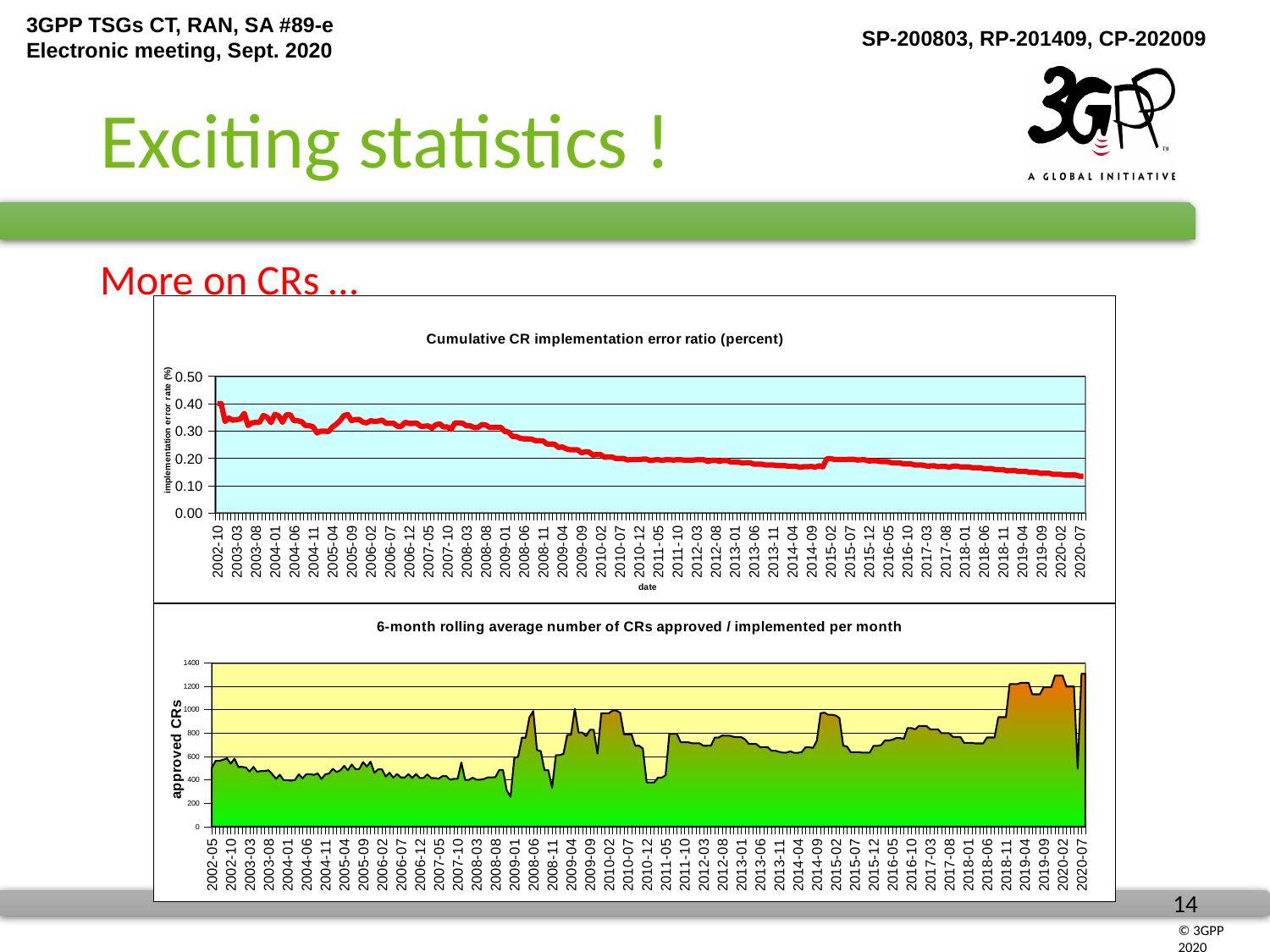

# Exciting statistics !
More on CRs …

### Chart: Cumulative CR implementation error ratio (percent)

| Category | cumulative error ratio (percent) |
|---|---|
| 2002-10 | 0.40019209220425805 |
| 2002-11 | 0.39993847100446084 |
| 2002-12 | 0.33470648815653964 |
| 2003-01 | 0.34757981462409887 |
| 2003-02 | 0.33923859781379573 |
| 2003-03 | 0.34163544192197487 |
| 2003-04 | 0.3435688211294825 |
| 2003-05 | 0.36504187245007513 |
| 2003-06 | 0.32009037845980043 |
| 2003-07 | 0.3295048013556769 |
| 2003-08 | 0.331705519211278 |
| 2003-09 | 0.3314072059823249 |
| 2003-10 | 0.35690006798096535 |
| 2003-11 | 0.3506721215663355 |
| 2003-12 | 0.33054039511107697 |
| 2004-01 | 0.3612883388423399 |
| 2004-02 | 0.35571028532505866 |
| 2004-03 | 0.3317568998376509 |
| 2004-04 | 0.3597371151850571 |
| 2004-05 | 0.3597371151850571 |
| 2004-06 | 0.33749363219561895 |
| 2004-07 | 0.33749363219561895 |
| 2004-08 | 0.3340476490608849 |
| 2004-09 | 0.3194888178913738 |
| 2004-10 | 0.3194888178913738 |
| 2004-11 | 0.31512605042016806 |
| 2004-12 | 0.29296875 |
| 2005-01 | 0.29996250468691416 |
| 2005-02 | 0.29996250468691416 |
| 2005-03 | 0.2980701222592705 |
| 2005-04 | 0.3146067415730337 |
| 2005-05 | 0.32459425717852686 |
| 2005-06 | 0.33763470699782616 |
| 2005-07 | 0.35613523888811804 |
| 2005-08 | 0.360760371860691 |
| 2005-09 | 0.3375308321433208 |
| 2005-10 | 0.3418581505041326 |
| 2005-11 | 0.3424657534246575 |
| 2005-12 | 0.33219866300291184 |
| 2006-01 | 0.3297374313047018 |
| 2006-02 | 0.33787909627518825 |
| 2006-03 | 0.33491704961445595 |
| 2006-04 | 0.336192905170415 |
| 2006-05 | 0.3400571914367416 |
| 2006-06 | 0.32854664254863597 |
| 2006-07 | 0.32854664254863597 |
| 2006-08 | 0.32854664254863597 |
| 2006-09 | 0.31718061674008813 |
| 2006-10 | 0.31718061674008813 |
| 2006-11 | 0.33238864980231625 |
| 2006-12 | 0.3278134504900304 |
| 2007-01 | 0.3278134504900304 |
| 2007-02 | 0.32913518052057095 |
| 2007-03 | 0.3174911718016004 |
| 2007-04 | 0.3174911718016004 |
| 2007-05 | 0.3189227498228207 |
| 2007-06 | 0.3107133979617201 |
| 2007-07 | 0.3231419338801889 |
| 2007-08 | 0.3262490678598061 |
| 2007-09 | 0.3150882247029168 |
| 2007-10 | 0.3150882247029168 |
| 2007-11 | 0.30581930447952466 |
| 2007-12 | 0.3296321998612075 |
| 2008-01 | 0.3296321998612075 |
| 2008-02 | 0.32859654685383216 |
| 2008-03 | 0.31904175528937645 |
| 2008-04 | 0.31904175528937645 |
| 2008-05 | 0.31267843062617257 |
| 2008-06 | 0.3125757861550484 |
| 2008-07 | 0.3233542615397052 |
| 2008-08 | 0.32229473853839335 |
| 2008-09 | 0.3131551023577215 |
| 2008-10 | 0.3131551023577215 |
| 2008-11 | 0.3131551023577215 |
| 2008-12 | 0.3131551023577215 |
| 2009-01 | 0.29779484150423313 |
| 2008-02 | 0.2964233219010289 |
| 2008-03 | 0.28007314306876835 |
| 2008-04 | 0.28007314306876835 |
| 2008-05 | 0.2734463276836158 |
| 2008-06 | 0.2714708785784798 |
| 2008-07 | 0.2714708785784798 |
| 2008-08 | 0.27072985188168436 |
| 2008-09 | 0.2646420824295011 |
| 2009-10 | 0.2646420824295011 |
| 2008-11 | 0.2637894873402668 |
| 2008-12 | 0.25289167115791217 |
| 2009-01 | 0.25289167115791217 |
| 2009-02 | 0.251909973157134 |
| 2009-03 | 0.24009603841536614 |
| 2009-04 | 0.2420640387302462 |
| 2009-05 | 0.23518614122640968 |
| 2009-06 | 0.23175626024532248 |
| 2009-07 | 0.23175626024532248 |
| 2009-08 | 0.23175626024532248 |
| 2009-09 | 0.2204854264510809 |
| 2009-10 | 0.22407055533646433 |
| 2009-11 | 0.22303506111160676 |
| 2009-12 | 0.21224572961592011 |
| 2010-01 | 0.2139436954528475 |
| 2010-02 | 0.2139436954528475 |
| 2010-03 | 0.2040684115055714 |
| 2010-04 | 0.20568800207307592 |
| 2010-05 | 0.20521604240054295 |
| 2010-06 | 0.1995851144078451 |
| 2010-07 | 0.1995851144078451 |
| 2010-08 | 0.1995851144078451 |
| 2010-09 | 0.19423958238489789 |
| 2010-10 | 0.19575707912227988 |
| 2010-11 | 0.19575707912227988 |
| 2010-12 | 0.19575707912227988 |
| 2011-01 | 0.1972745758596619 |
| 2011-02 | 0.1972745758596619 |
| 2011-03 | 0.19148407466417203 |
| 2011-04 | 0.19440749565141127 |
| 2011-05 | 0.19553194904495777 |
| 2011-06 | 0.19246009283369184 |
| 2011-07 | 0.19529038831654025 |
| 2011-08 | 0.19529038831654025 |
| 2011-09 | 0.1938250900393149 |
| 2011-10 | 0.1951997360679625 |
| 2011-11 | 0.1948862934548399 |
| 2011-12 | 0.19348812383239924 |
| 2012-01 | 0.19348812383239924 |
| 2012-02 | 0.19348812383239924 |
| 2012-03 | 0.1950559810665661 |
| 2012-04 | 0.1950559810665661 |
| 2012-05 | 0.19475460919241755 |
| 2012-06 | 0.18865551502955602 |
| 2012-07 | 0.19242862533014715 |
| 2012-08 | 0.19343088613954657 |
| 2012-09 | 0.1888041585954932 |
| 2012-10 | 0.1924821616850158 |
| 2012-11 | 0.19233360692891008 |
| 2012-12 | 0.1866780813773751 |
| 2013-01 | 0.1866780813773751 |
| 2013-02 | 0.1866780813773751 |
| 2013-03 | 0.18295169842102196 |
| 2013-04 | 0.18411699586319408 |
| 2013-05 | 0.18399906835914756 |
| 2013-06 | 0.17916269787272646 |
| 2013-07 | 0.17916269787272646 |
| 2013-08 | 0.17916269787272646 |
| 2013-09 | 0.1761191367932941 |
| 2013-10 | 0.1761191367932941 |
| 2013-11 | 0.1761191367932941 |
| 2013-12 | 0.17394140348969941 |
| 2014-01 | 0.17394140348969941 |
| 2014-02 | 0.1738129121267096 |
| 2014-03 | 0.1711229946524064 |
| 2014-04 | 0.1711229946524064 |
| 2014-05 | 0.17104798965159662 |
| 2014-06 | 0.16760707072810177 |
| 2014-07 | 0.16968914614087321 |
| 2014-08 | 0.1696220446220446 |
| 2014-09 | 0.17057874200731343 |
| 2014-10 | 0.16814676090940212 |
| 2014-11 | 0.17304519296551168 |
| 2014-12 | 0.16895874263261296 |
| 2015-01 | 0.19842829076620824 |
| 2015-02 | 0.1994106090373281 |
| 2015-03 | 0.196176965152013 |
| 2015-04 | 0.196176965152013 |
| 2015-05 | 0.19612389619925416 |
| 2015-06 | 0.19598746437667466 |
| 2015-07 | 0.1969342637214895 |
| 2015-08 | 0.19692121258023593 |
| 2015-09 | 0.19389058232426334 |
| 2015-10 | 0.1948227485854377 |
| 2015-11 | 0.19476828165916482 |
| 2015-12 | 0.19040851280929996 |
| 2016-01 | 0.19131955832513392 |
| 2016-02 | 0.19124289669240857 |
| 2016-03 | 0.1880018979239219 |
| 2013-04 | 0.1880018979239219 |
| 2016-05 | 0.18788919905518575 |
| 2016-06 | 0.18370774721813982 |
| 2016-07 | 0.18370774721813982 |
| 2016-08 | 0.18370774721813982 |
| 2016-09 | 0.1798545747295758 |
| 2016-10 | 0.1798545747295758 |
| 2016-11 | 0.1798545747295758 |
| 2016-12 | 0.17576457590518757 |
| 2017-01 | 0.17576457590518757 |
| 2017-02 | 0.17576457590518757 |
| 2017-03 | 0.17247326664367024 |
| 2017-04 | 0.17247326664367024 |
| 2017-05 | 0.173294567913402 |
| 2017-06 | 0.16978201919904728 |
| 2017-07 | 0.17058667331847405 |
| 2017-08 | 0.17058667331847405 |
| 2017-09 | 0.16777859556652974 |
| 2017-10 | 0.17173563791479696 |
| 2017-11 | 0.17173563791479696 |
| 2017-12 | 0.16877440228973198 |
| 2018-01 | 0.16877440228973198 |
| 2018-02 | 0.16877440228973198 |
| 2018-03 | 0.1661205867042288 |
| 2018-04 | 0.1661205867042288 |
| 2018-05 | 0.1661205867042288 |
| 2018-06 | 0.1629740893728877 |
| 2018-07 | 0.1629740893728877 |
| 2018-08 | 0.1629740893728877 |
| 2018-09 | 0.1592695618986106 |
| 2018-10 | 0.1592695618986106 |
| 2018-11 | 0.1592695618986106 |
| 2018-12 | 0.1544890825341905 |
| 2019-01 | 0.15519880397251984 |
| 2019-02 | 0.1559096151381829 |
| 2019-03 | 0.1524729865211095 |
| 2019-04 | 0.1524729865211095 |
| 2019-05 | 0.1524729865211095 |
| 2019-06 | 0.14872261534491424 |
| 2019-07 | 0.14872261534491424 |
| 2019-08 | 0.14872261534491424 |
| 2019-09 | 0.14524087436332767 |
| 2019-10 | 0.14590407470288624 |
| 2019-11 | 0.14590407470288624 |
| 2019-12 | 0.14192815854665566 |
| 2020-01 | 0.14192815854665566 |
| 2020-02 | 0.14192815854665566 |
| 2020-03 | 0.13925989694767626 |
| 2020-04 | 0.13925989694767626 |
| 2020-05 | 0.13925989694767626 |
| 2020-06 | 0.13925989694767626 |
| 2020-07 | 0.13508783779634895 |
| 2020-08 | 0.13508783779634895 |

### Chart: 6-month rolling average number of CRs approved / implemented per month

| Category | monthly CRs |
|---|---|
| 2002-05 | 502.6666666666667 |
| 2002-06 | 562.5 |
| 2002-07 | 562.5 |
| 2002-08 | 572.0 |
| 2002-09 | 584.3333333333334 |
| 2002-10 | 538.5 |
| 2002-11 | 580.8333333333334 |
| 2002-12 | 510.8333333333333 |
| 2003-01 | 510.8333333333333 |
| 2003-02 | 505.6666666666667 |
| 2003-03 | 471.1666666666667 |
| 2003-04 | 511.1666666666667 |
| 2003-05 | 468.8333333333333 |
| 2003-06 | 475.6666666666667 |
| 2003-07 | 475.6666666666667 |
| 2003-08 | 482.3333333333333 |
| 2003-09 | 449.0 |
| 2003-10 | 409.0 |
| 2003-11 | 443.8333333333333 |
| 2003-12 | 397.8333333333333 |
| 2004-01 | 397.8333333333333 |
| 2004-02 | 393.3333333333333 |
| 2004-03 | 399.8333333333333 |
| 2004-04 | 447.8333333333333 |
| 2004-05 | 413.0 |
| 2004-06 | 449.1666666666667 |
| 2004-07 | 449.1666666666667 |
| 2004-08 | 442.1666666666667 |
| 2004-09 | 455.8333333333333 |
| 2004-10 | 407.8333333333333 |
| 2004-11 | 446.8333333333333 |
| 2004-12 | 454.6666666666667 |
| 2005-01 | 494.1666666666667 |
| 2005-02 | 467.1666666666667 |
| 2005-03 | 482.0 |
| 2005-04 | 520.5 |
| 2005-05 | 481.5 |
| 2005-06 | 531.5 |
| 2005-07 | 492.0 |
| 2005-08 | 492.0 |
| 2005-09 | 552.5 |
| 2005-10 | 514.0 |
| 2005-11 | 555.8333333333334 |
| 2005-12 | 460.3333333333333 |
| 2006-01 | 490.6666666666667 |
| 2006-02 | 490.6666666666667 |
| 2006-03 | 428.1666666666667 |
| 2006-04 | 461.5 |
| 2006-05 | 419.6666666666667 |
| 2006-06 | 451.0 |
| 2006-07 | 420.6666666666667 |
| 2006-08 | 420.6666666666667 |
| 2006-09 | 449.5 |
| 2006-10 | 416.1666666666667 |
| 2006-11 | 450.5 |
| 2006-12 | 416.8333333333333 |
| 2007-01 | 416.8333333333333 |
| 2007-02 | 447.6666666666667 |
| 2007-03 | 415.3333333333333 |
| 2007-04 | 415.3333333333333 |
| 2007-05 | 410.1666666666667 |
| 2007-06 | 432.3333333333333 |
| 2007-07 | 432.3333333333333 |
| 2007-08 | 401.5 |
| 2007-09 | 409.5 |
| 2007-10 | 409.5 |
| 2007-11 | 548.6666666666666 |
| 2007-12 | 400.0 |
| 2008-01 | 400.0 |
| 2008-02 | 418.1666666666667 |
| 2008-03 | 401.3333333333333 |
| 2008-04 | 401.3333333333333 |
| 2008-05 | 407.5 |
| 2008-06 | 421.1666666666667 |
| 2008-07 | 421.1666666666667 |
| 2008-08 | 423.3333333333333 |
| 2008-09 | 484.5 |
| 2008-10 | 484.5 |
| 2008-11 | 310.0 |
| 2008-12 | 254.66666666666666 |
| 2009-01 | 586.8333333333334 |
| 2008-02 | 597.8333333333334 |
| 2008-03 | 760.6666666666666 |
| 2008-04 | 760.6666666666666 |
| 2008-05 | 935.1666666666666 |
| 2008-06 | 988.8333333333334 |
| 2008-07 | 656.6666666666666 |
| 2008-08 | 645.6666666666666 |
| 2008-09 | 482.8333333333333 |
| 2009-10 | 482.8333333333333 |
| 2008-11 | 333.1666666666667 |
| 2008-12 | 611.6666666666666 |
| 2009-01 | 611.6666666666666 |
| 2009-02 | 622.6666666666666 |
| 2009-03 | 785.5 |
| 2009-04 | 785.5 |
| 2009-05 | 1008.3333333333334 |
| 2009-06 | 805.1666666666666 |
| 2009-07 | 805.1666666666666 |
| 2009-08 | 773.8333333333334 |
| 2009-09 | 828.8333333333334 |
| 2009-10 | 828.8333333333334 |
| 2009-11 | 624.3333333333334 |
| 2009-12 | 970.1666666666666 |
| 2010-01 | 970.1666666666666 |
| 2010-02 | 970.1666666666666 |
| 2010-03 | 993.0 |
| 2010-04 | 993.0 |
| 2010-05 | 973.5 |
| 2010-06 | 789.6666666666666 |
| 2010-07 | 789.6666666666666 |
| 2010-08 | 789.6666666666666 |
| 2010-09 | 692.3333333333334 |
| 2010-10 | 692.3333333333334 |
| 2010-11 | 668.6666666666666 |
| 2010-12 | 377.6666666666667 |
| 2011-01 | 377.6666666666667 |
| 2011-02 | 377.6666666666667 |
| 2011-03 | 419.1666666666667 |
| 2011-04 | 419.1666666666667 |
| 2011-05 | 438.8333333333333 |
| 2011-06 | 794.3333333333334 |
| 2011-07 | 794.3333333333334 |
| 2011-08 | 794.3333333333334 |
| 2011-09 | 722.1666666666666 |
| 2011-10 | 722.1666666666666 |
| 2011-11 | 722.0 |
| 2011-12 | 712.6666666666666 |
| 2012-01 | 712.6666666666666 |
| 2012-02 | 712.6666666666666 |
| 2012-03 | 692.5 |
| 2012-04 | 692.5 |
| 2012-05 | 692.8333333333334 |
| 2012-06 | 761.6666666666666 |
| 2012-07 | 761.6666666666666 |
| 2012-08 | 779.1666666666666 |
| 2012-09 | 777.5 |
| 2012-10 | 777.5 |
| 2012-11 | 768.1666666666666 |
| 2012-12 | 765.3333333333334 |
| 2013-01 | 765.3333333333334 |
| 2013-02 | 747.8333333333334 |
| 2013-03 | 708.1666666666666 |
| 2013-04 | 708.1666666666666 |
| 2013-05 | 706.8333333333334 |
| 2013-06 | 681.0 |
| 2013-07 | 681.0 |
| 2013-08 | 681.0 |
| 2013-09 | 649.5 |
| 2013-10 | 649.5 |
| 2013-11 | 640.3333333333334 |
| 2013-12 | 632.8333333333334 |
| 2014-01 | 632.8333333333334 |
| 2014-02 | 644.1666666666666 |
| 2014-03 | 631.3333333333334 |
| 2014-04 | 631.3333333333334 |
| 2014-05 | 638.1666666666666 |
| 2014-06 | 678.8333333333334 |
| 2014-07 | 678.8333333333334 |
| 2014-08 | 673.8333333333334 |
| 2014-09 | 733.6666666666666 |
| 2014-10 | 969.6666666666666 |
| 2014-11 | 975.8333333333334 |
| 2014-12 | 957.0 |
| 2015-01 | 957.0 |
| 2015-02 | 950.6666666666666 |
| 2015-03 | 929.3333333333334 |
| 2015-04 | 693.3333333333334 |
| 2015-05 | 685.0 |
| 2015-06 | 636.5 |
| 2015-07 | 636.5 |
| 2015-08 | 637.6666666666666 |
| 2015-09 | 633.1666666666666 |
| 2015-10 | 633.1666666666666 |
| 2015-11 | 633.5 |
| 2015-12 | 690.8333333333334 |
| 2016-01 | 690.8333333333334 |
| 2016-02 | 697.0 |
| 2016-03 | 737.3333333333334 |
| 2013-04 | 737.3333333333334 |
| 2016-05 | 743.5 |
| 2016-06 | 758.0 |
| 2016-07 | 758.0 |
| 2016-08 | 750.6666666666666 |
| 2016-09 | 843.3333333333334 |
| 2016-10 | 843.3333333333334 |
| 2016-11 | 832.1666666666666 |
| 2016-12 | 861.0 |
| 2017-01 | 861.0 |
| 2017-02 | 861.0 |
| 2017-03 | 832.8333333333334 |
| 2017-04 | 832.8333333333334 |
| 2017-05 | 832.8333333333334 |
| 2017-06 | 799.8333333333334 |
| 2017-07 | 799.8333333333334 |
| 2017-08 | 799.8333333333334 |
| 2017-09 | 766.5 |
| 2017-10 | 766.5 |
| 2017-11 | 766.5 |
| 2017-12 | 716.1666666666666 |
| 2018-01 | 716.1666666666666 |
| 2018-02 | 716.1666666666666 |
| 2018-03 | 711.8333333333334 |
| 2018-04 | 711.8333333333334 |
| 2018-05 | 711.8333333333334 |
| 2018-06 | 762.6666666666666 |
| 2018-07 | 762.6666666666666 |
| 2018-08 | 762.6666666666666 |
| 2018-09 | 936.5 |
| 2018-10 | 936.5 |
| 2018-11 | 936.5 |
| 2018-12 | 1218.8333333333333 |
| 2019-01 | 1219.1666666666667 |
| 2019-02 | 1219.3333333333333 |
| 2019-03 | 1230.8333333333333 |
| 2019-04 | 1230.8333333333333 |
| 2019-05 | 1230.8333333333333 |
| 2019-06 | 1131.8333333333333 |
| 2019-07 | 1131.5 |
| 2019-08 | 1131.3333333333333 |
| 2019-09 | 1192.0 |
| 2019-10 | 1192.0 |
| 2019-11 | 1192.0 |
| 2019-12 | 1292.3333333333333 |
| 2020-01 | 1292.3333333333333 |
| 2020-02 | 1292.3333333333333 |
| 2020-03 | 1199.0 |
| 2020-04 | 1199.0 |
| 2020-05 | 1199.0 |
| 2020-06 | 495.0 |
| 2020-07 | 1308.1666666666667 |
| 2020-08 | 1308.1666666666667 |